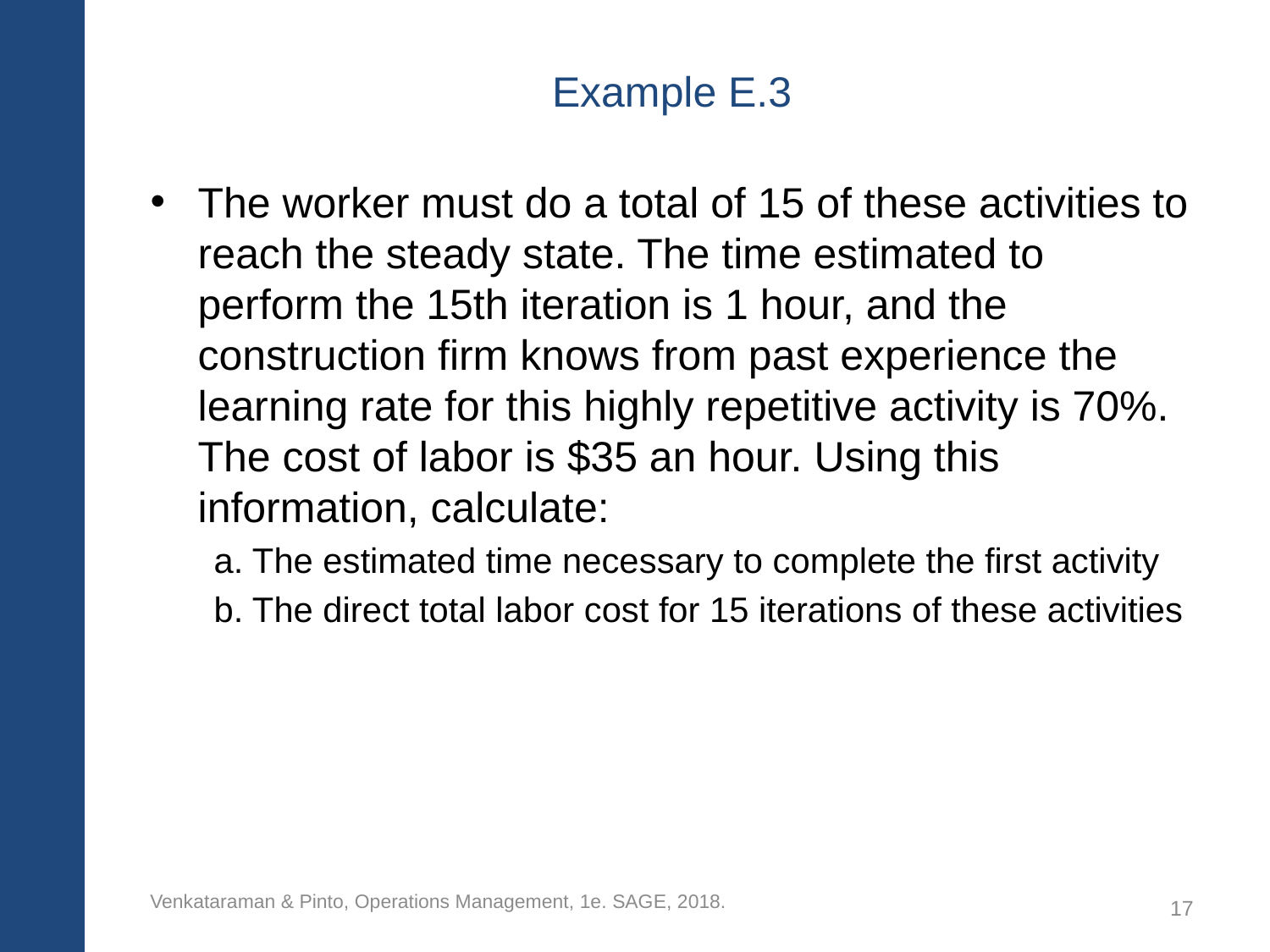

# Example E.3
The worker must do a total of 15 of these activities to reach the steady state. The time estimated to perform the 15th iteration is 1 hour, and the construction firm knows from past experience the learning rate for this highly repetitive activity is 70%. The cost of labor is $35 an hour. Using this information, calculate:
a. The estimated time necessary to complete the first activity
b. The direct total labor cost for 15 iterations of these activities
Venkataraman & Pinto, Operations Management, 1e. SAGE, 2018.
17